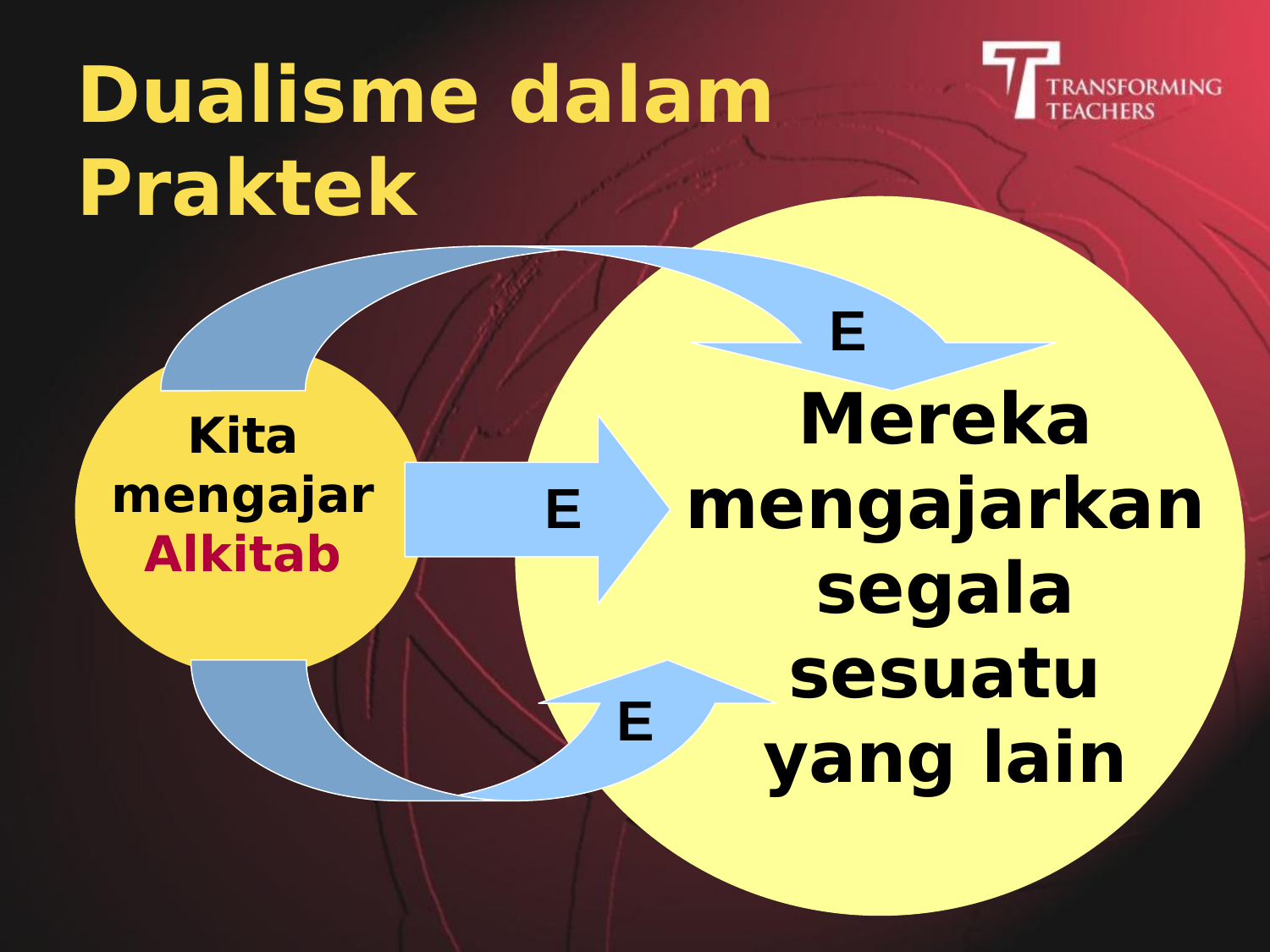

# Dualisme dalam Praktek

E

Mereka mengajarkan segala sesuatu yang lain
Kita mengajar Alkitab

E

E